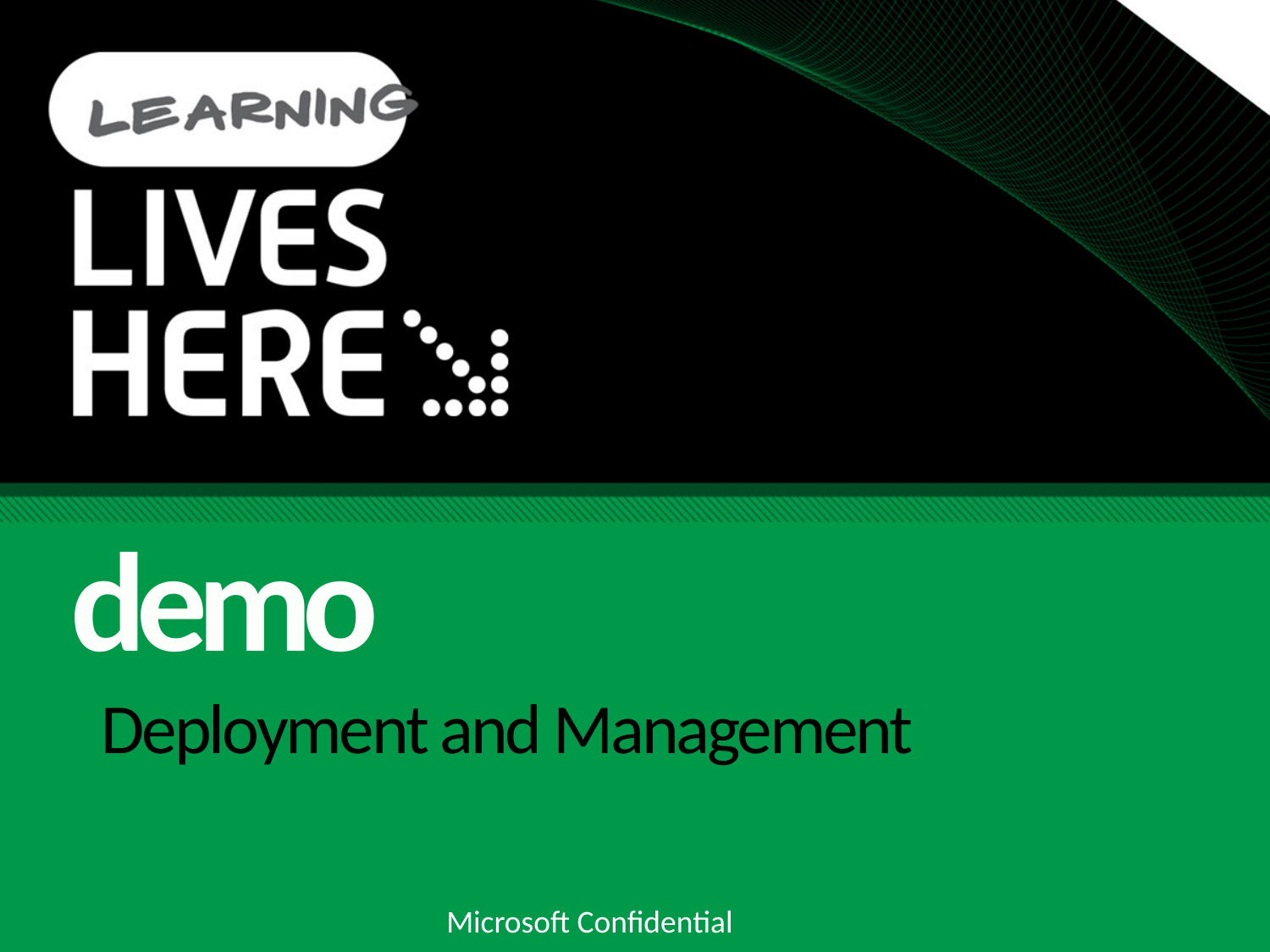

demo
# Deployment and Management

Microsoft Confidential